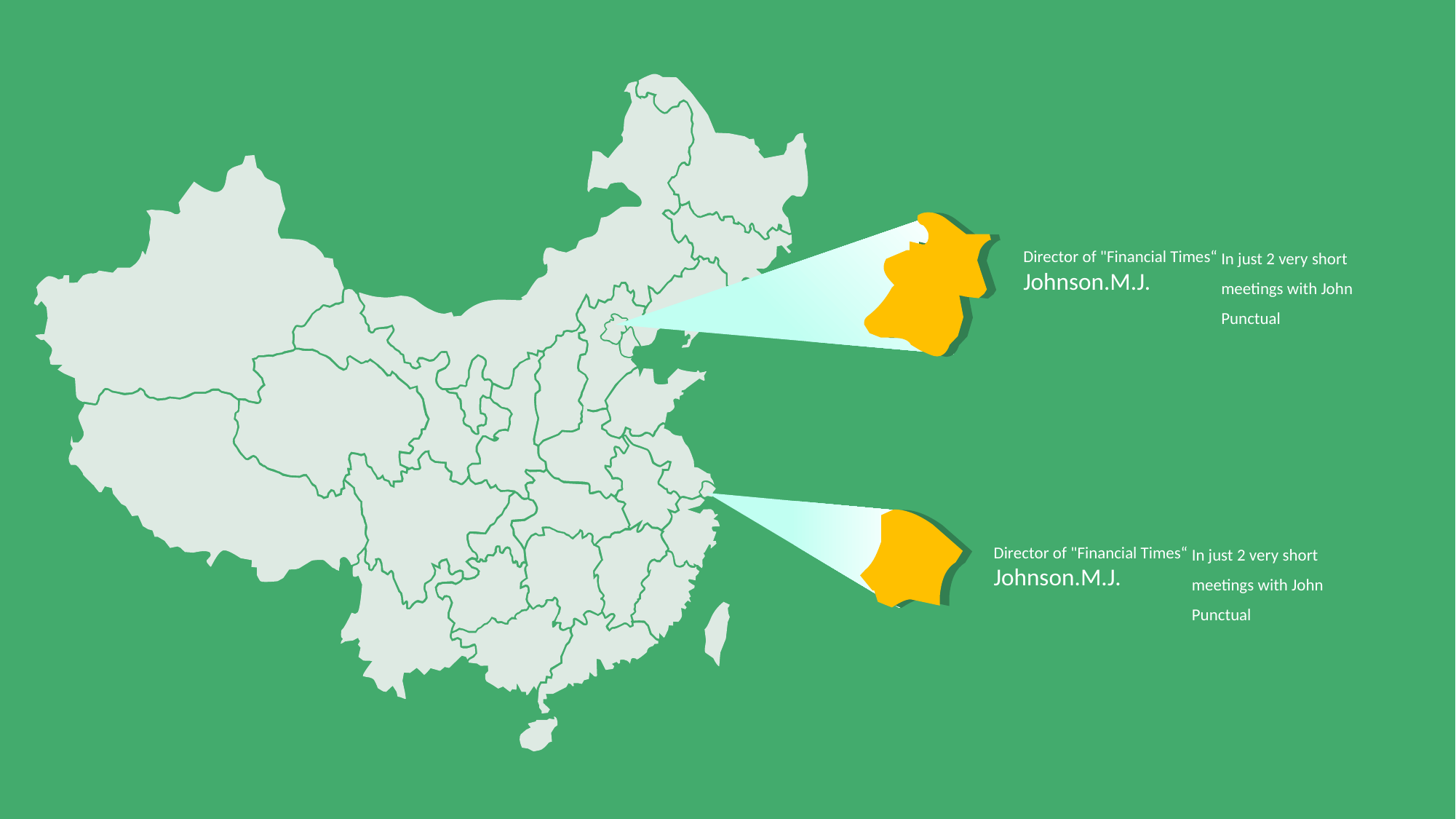

In just 2 very short meetings with John Punctual
Director of "Financial Times“
Johnson.M.J.

In just 2 very short meetings with John Punctual
Director of "Financial Times“
Johnson.M.J.